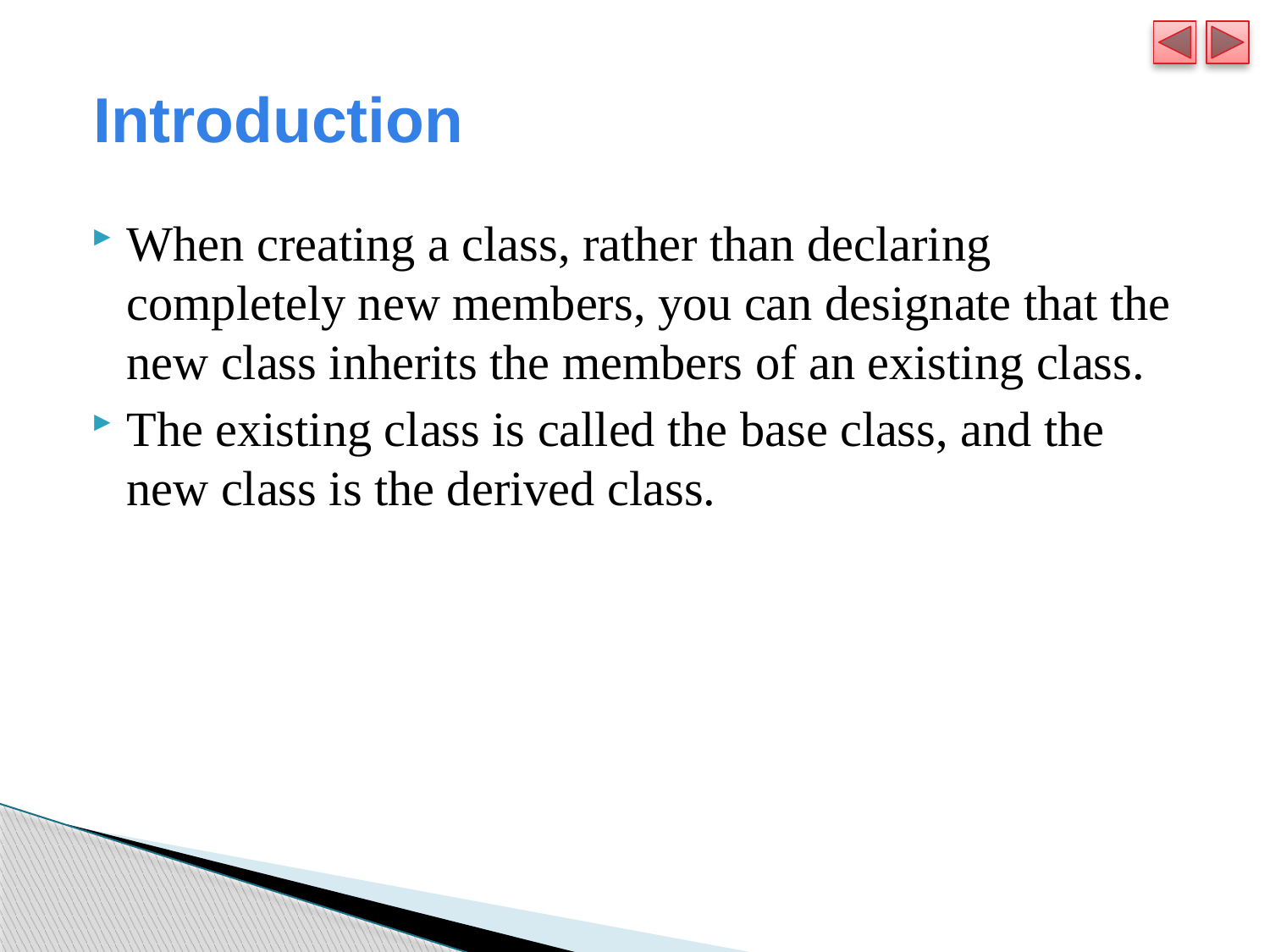

# Introduction
When creating a class, rather than declaring completely new members, you can designate that the new class inherits the members of an existing class.
The existing class is called the base class, and the new class is the derived class.